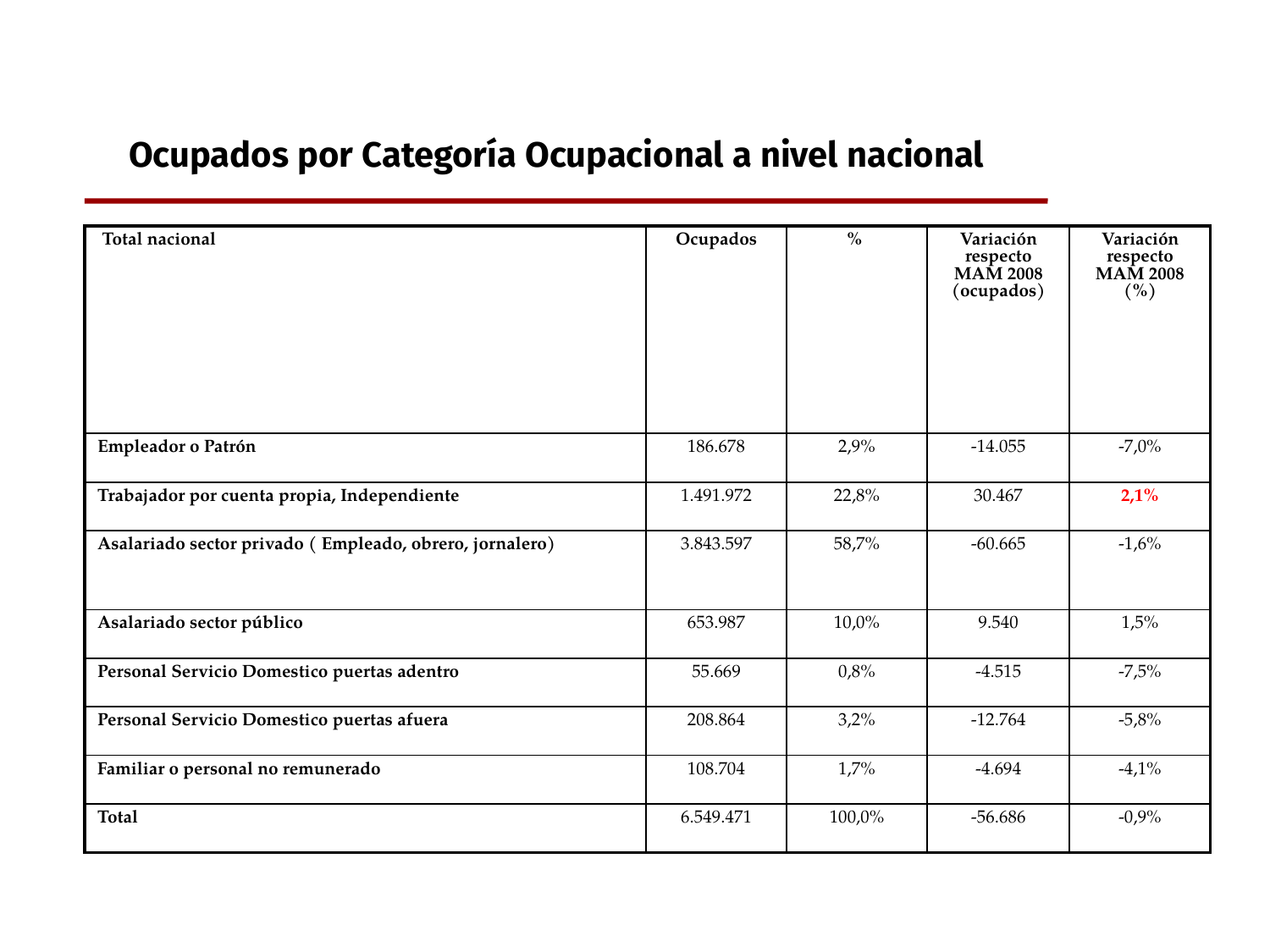

Ocupados por Categoría Ocupacional a nivel nacional

| Total nacional | Ocupados | % | Variación respecto MAM 2008 (ocupados) | Variación respecto MAM 2008 (%) |
| --- | --- | --- | --- | --- |
| Empleador o Patrón | 186.678 | 2,9% | -14.055 | -7,0% |
| Trabajador por cuenta propia, Independiente | 1.491.972 | 22,8% | 30.467 | 2,1% |
| Asalariado sector privado ( Empleado, obrero, jornalero) | 3.843.597 | 58,7% | -60.665 | -1,6% |
| Asalariado sector público | 653.987 | 10,0% | 9.540 | 1,5% |
| Personal Servicio Domestico puertas adentro | 55.669 | 0,8% | -4.515 | -7,5% |
| Personal Servicio Domestico puertas afuera | 208.864 | 3,2% | -12.764 | -5,8% |
| Familiar o personal no remunerado | 108.704 | 1,7% | -4.694 | -4,1% |
| Total | 6.549.471 | 100,0% | -56.686 | -0,9% |